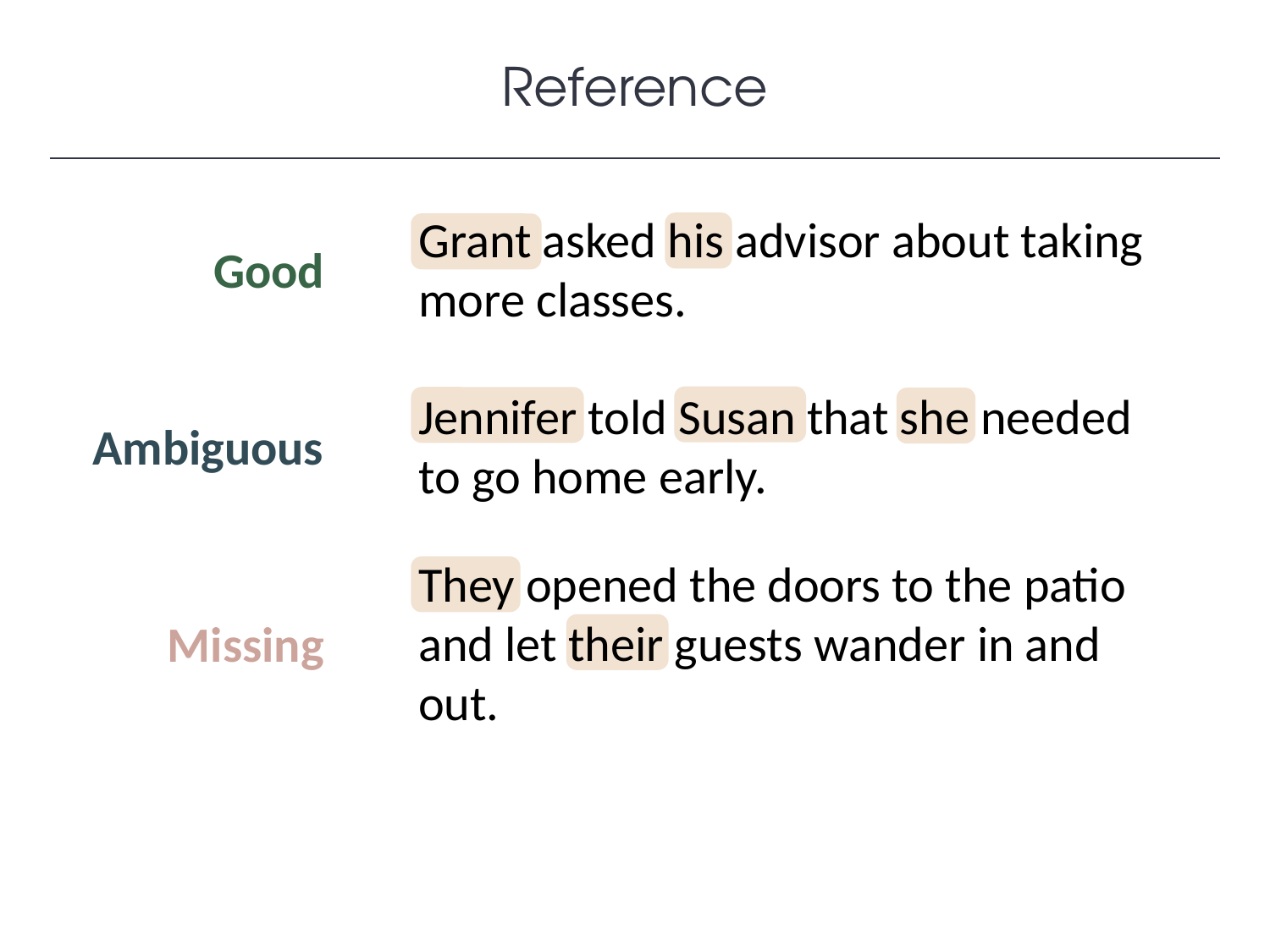

Reference
HAWKES LEARNING
Grant asked his advisor about taking more classes.

Good
Jennifer told Susan that she needed to go home early.

Ambiguous
They opened the doors to the patio and let their guests wander in and out.

Missing